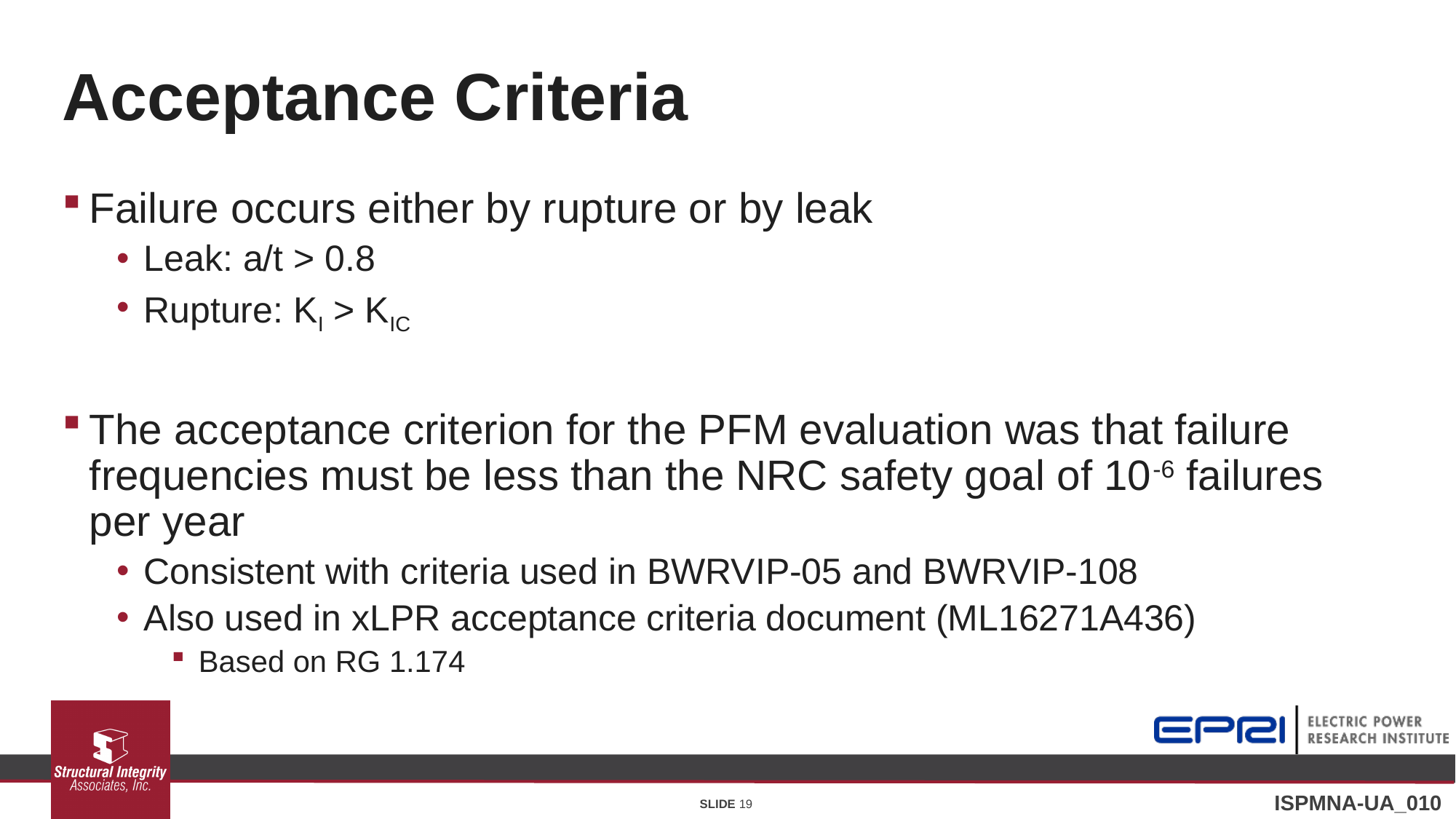

# Acceptance Criteria
Failure occurs either by rupture or by leak
Leak: a/t > 0.8
Rupture: KI > KIC

The acceptance criterion for the PFM evaluation was that failure frequencies must be less than the NRC safety goal of 10-6 failures per year
Consistent with criteria used in BWRVIP-05 and BWRVIP-108
Also used in xLPR acceptance criteria document (ML16271A436)
Based on RG 1.174

SLIDE 19